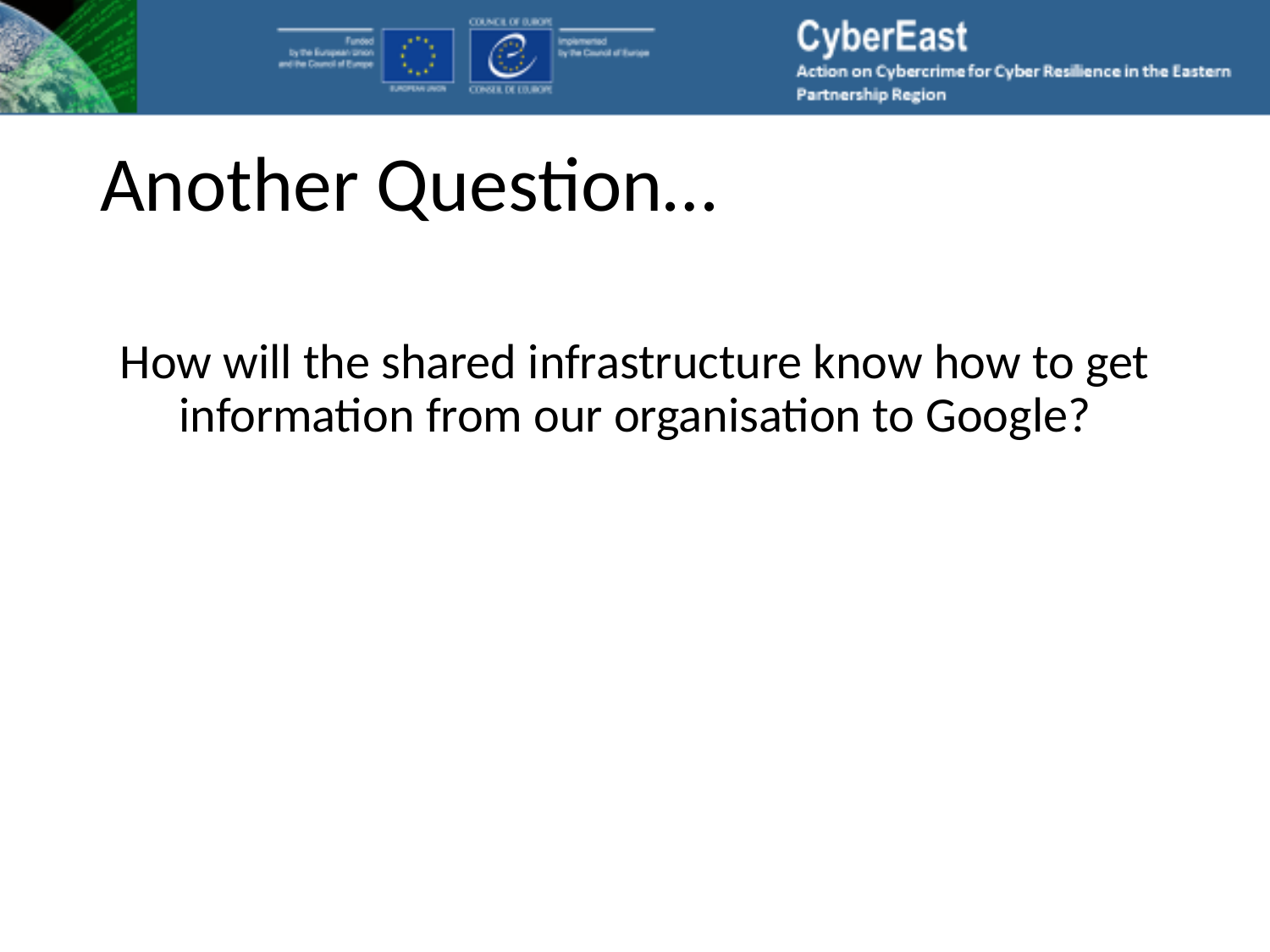

# Another Question…

How will the shared infrastructure know how to get information from our organisation to Google?